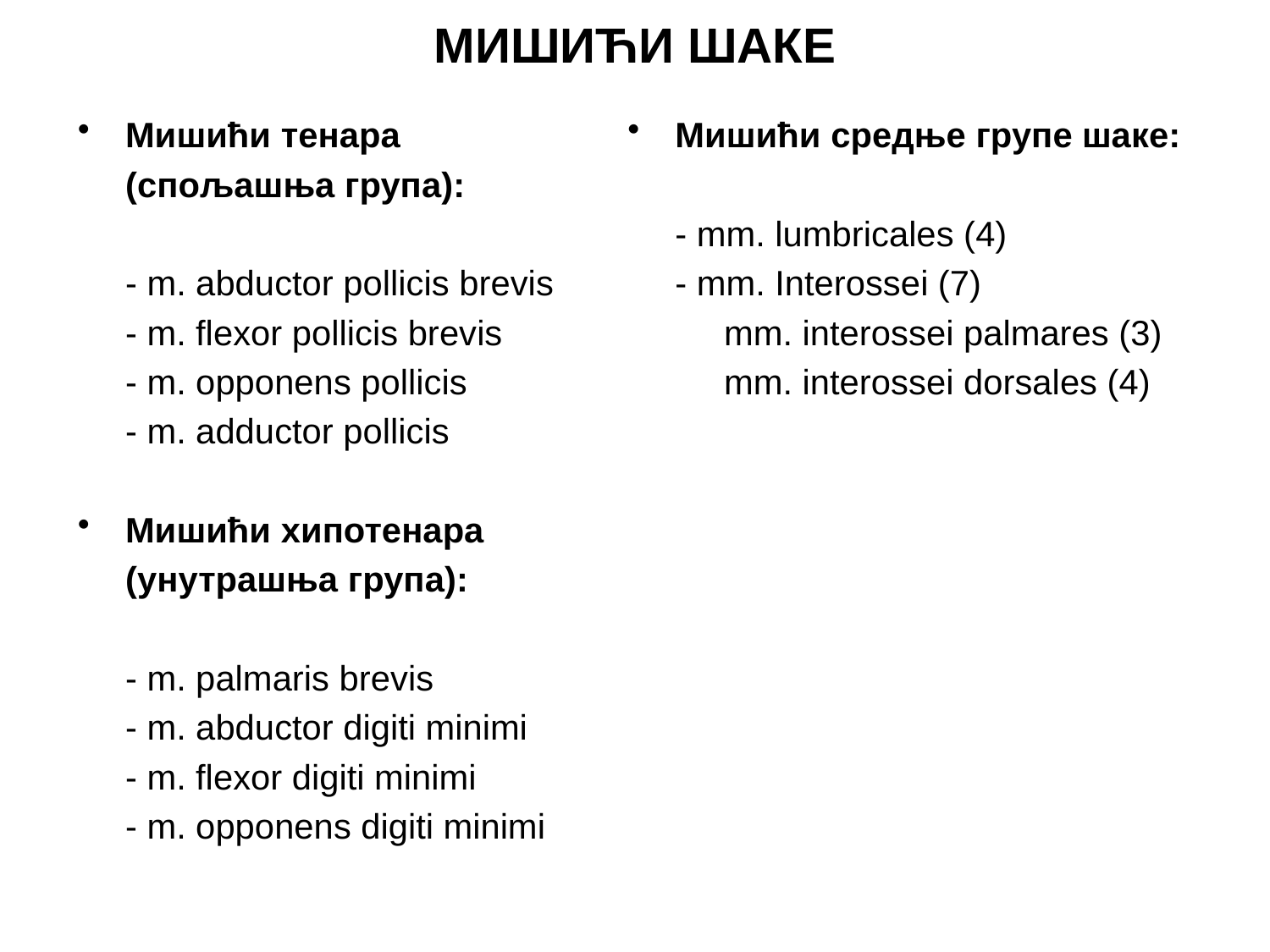

МИШИЋИ ШАКЕ
Мишићи тенара
	(спољашња група):

	- m. abductor pollicis brevis
	- m. flexor pollicis brevis
	- m. opponens pollicis
	- m. adductor pollicis

Мишићи хипотенара
	(унутрашња група):

	- m. palmaris brevis
	- m. abductor digiti minimi
	- m. flexor digiti minimi
	- m. opponens digiti minimi
Мишићи средње групе шаке:

	- mm. lumbricales (4)
	- mm. Interossei (7)
	     mm. interossei palmares (3)
	     mm. interossei dorsales (4)